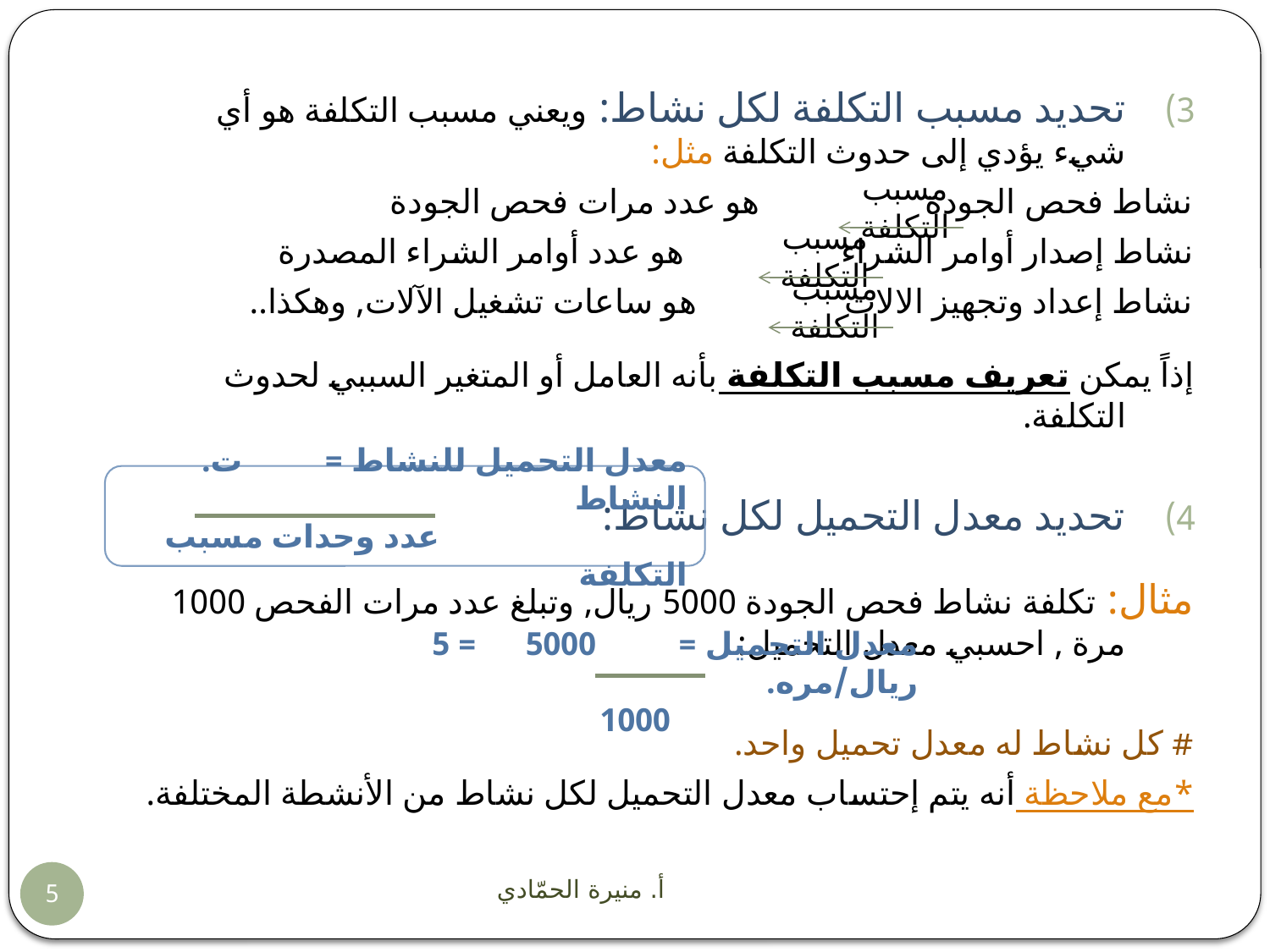

تحديد مسبب التكلفة لكل نشاط: ويعني مسبب التكلفة هو أي شيء يؤدي إلى حدوث التكلفة مثل:
نشاط فحص الجودة                   هو عدد مرات فحص الجودة
نشاط إصدار أوامر الشراء                  هو عدد أوامر الشراء المصدرة
نشاط إعداد وتجهيز الالات                 هو ساعات تشغيل الآلات, وهكذا..

إذاً يمكن تعريف مسبب التكلفة بأنه العامل أو المتغير السببي لحدوث التكلفة.

تحديد معدل التحميل لكل نشاط:

مثال: تكلفة نشاط فحص الجودة 5000 ريال, وتبلغ عدد مرات الفحص 1000 مرة , احسبي معدل التحميل:

# كل نشاط له معدل تحميل واحد.
*مع ملاحظة أنه يتم إحتساب معدل التحميل لكل نشاط من الأنشطة المختلفة.
مسبب التكلفة
مسبب التكلفة
مسبب التكلفة
معدل التحميل للنشاط =          ت. النشاط
                              عدد وحدات مسبب التكلفة
معدل التحميل =          5000      = 5 ريال/مره.
                              1000
أ. منيرة الحمّادي
5